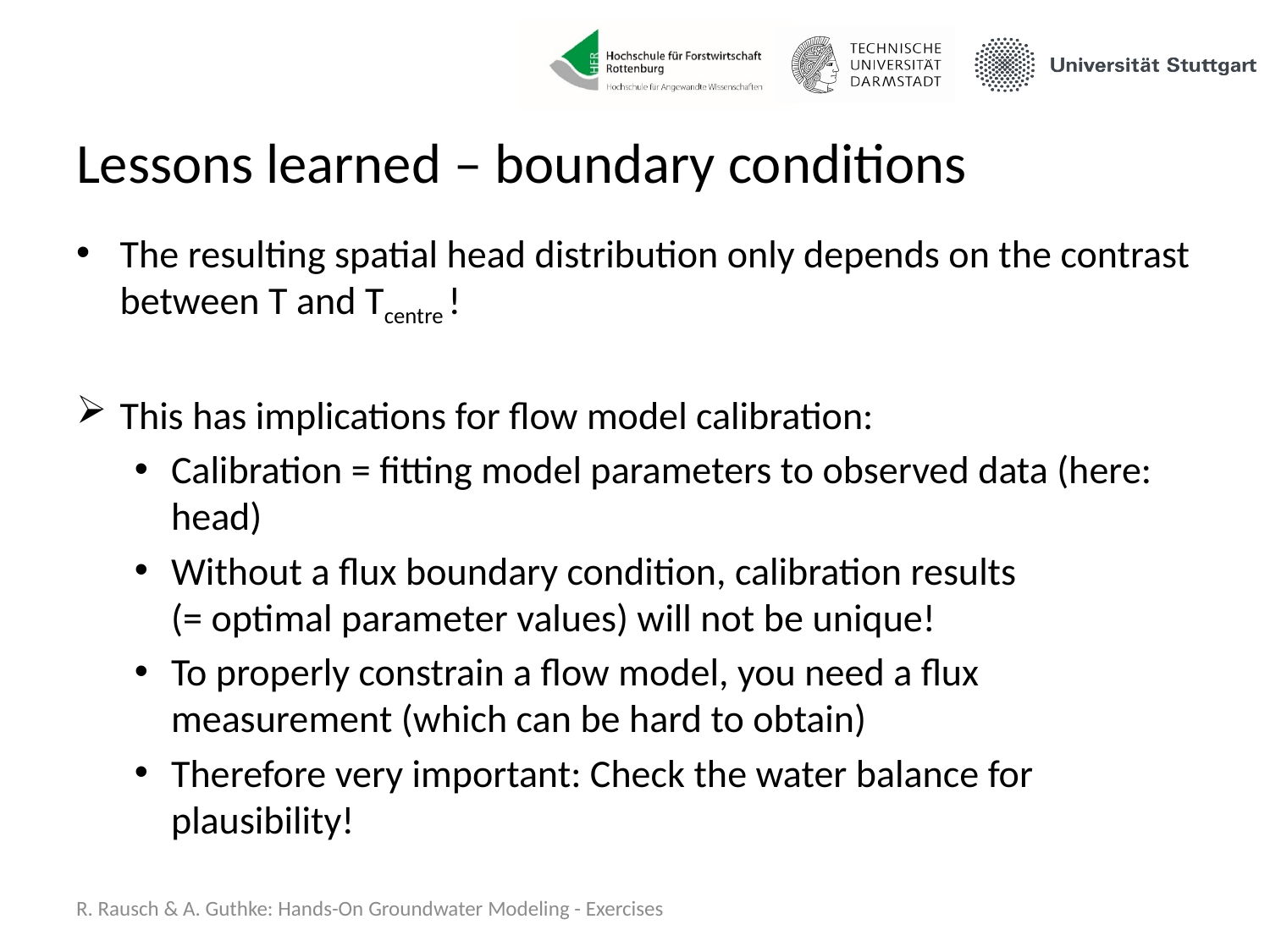

# Lessons learned – boundary conditions
The resulting spatial head distribution only depends on the contrast between T and Tcentre !

This has implications for flow model calibration:
Calibration = fitting model parameters to observed data (here: head)
Without a flux boundary condition, calibration results
(= optimal parameter values) will not be unique!
To properly constrain a flow model, you need a flux measurement (which can be hard to obtain)
Therefore very important: Check the water balance for plausibility!
R. Rausch & A. Guthke: Hands-On Groundwater Modeling - Exercises